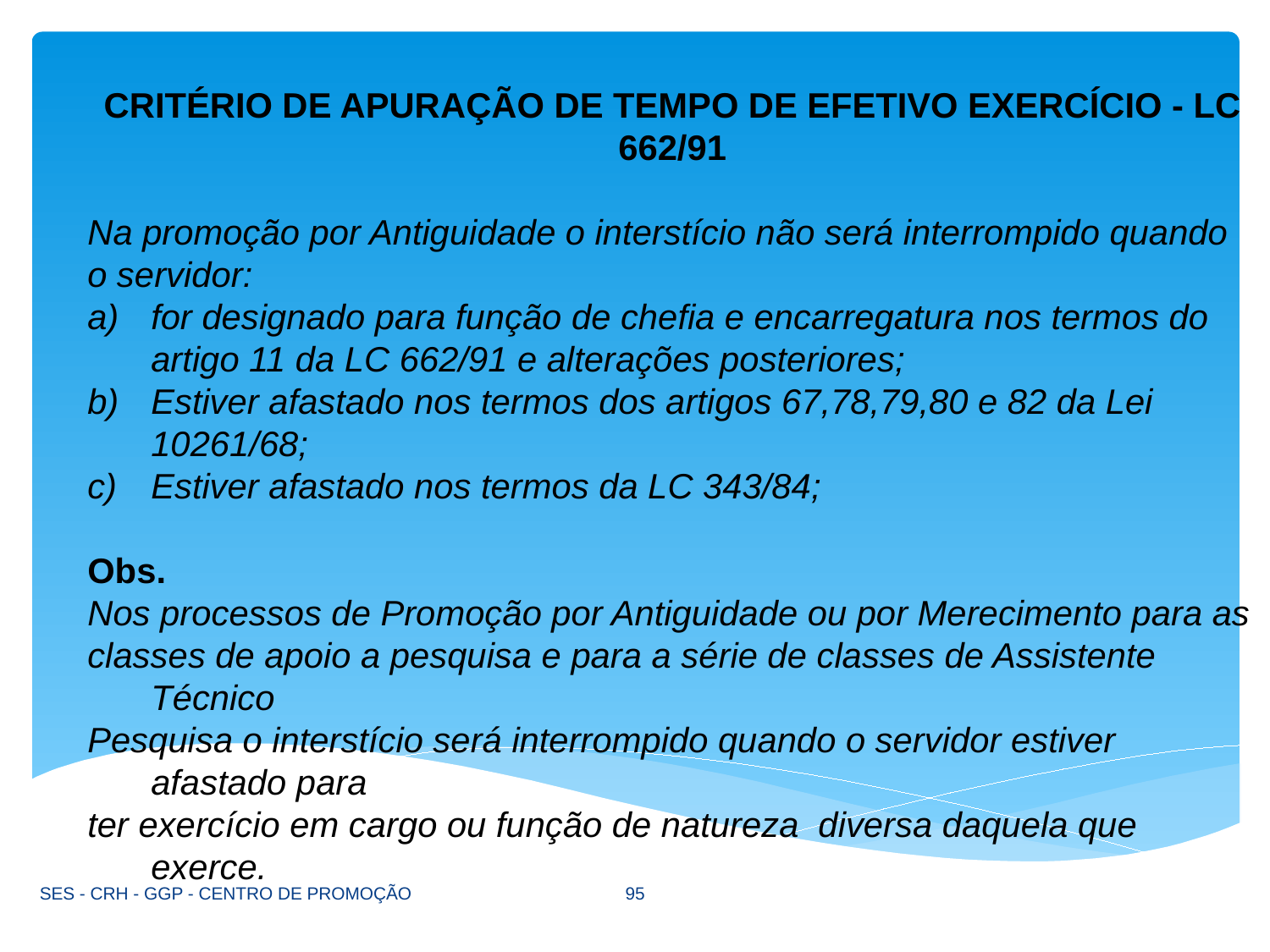

CRITÉRIO DE APURAÇÃO DE TEMPO DE EFETIVO EXERCÍCIO - LC 662/91

Na promoção por Antiguidade o interstício não será interrompido quando o servidor:
for designado para função de chefia e encarregatura nos termos do artigo 11 da LC 662/91 e alterações posteriores;
Estiver afastado nos termos dos artigos 67,78,79,80 e 82 da Lei 10261/68;
Estiver afastado nos termos da LC 343/84;

Obs.
Nos processos de Promoção por Antiguidade ou por Merecimento para as
classes de apoio a pesquisa e para a série de classes de Assistente Técnico
Pesquisa o interstício será interrompido quando o servidor estiver afastado para
ter exercício em cargo ou função de natureza  diversa daquela que exerce.

95
SES - CRH - GGP - CENTRO DE PROMOÇÃO